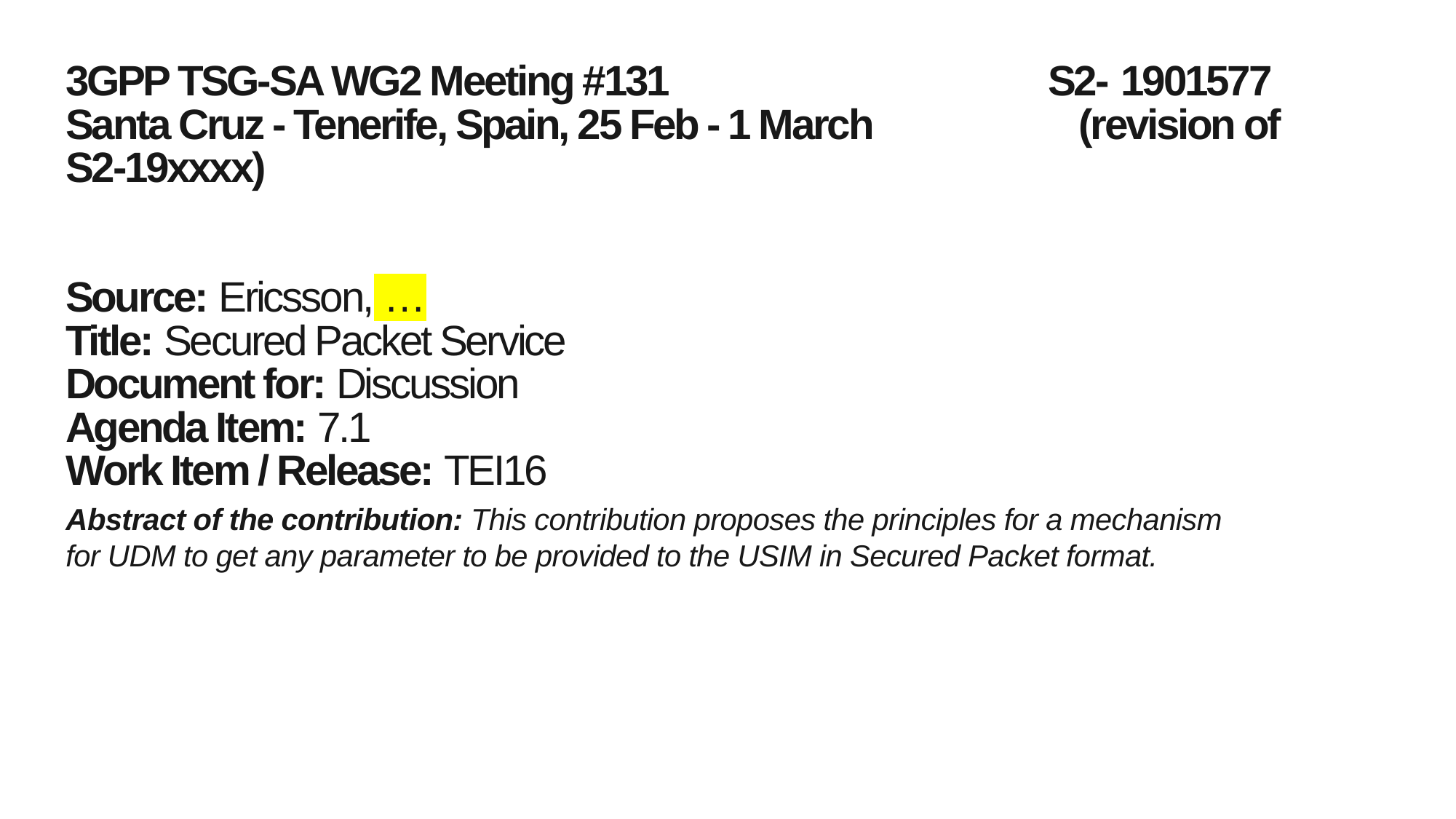

# 3GPP TSG-SA WG2 Meeting #131 				S2- 1901577 Santa Cruz - Tenerife, Spain, 25 Feb - 1 March                      (revision of S2-19xxxx)  Source: Ericsson, … Title: Secured Packet Service Document for: Discussion Agenda Item: 7.1 Work Item / Release: TEI16
Abstract of the contribution: This contribution proposes the principles for a mechanism for UDM to get any parameter to be provided to the USIM in Secured Packet format.